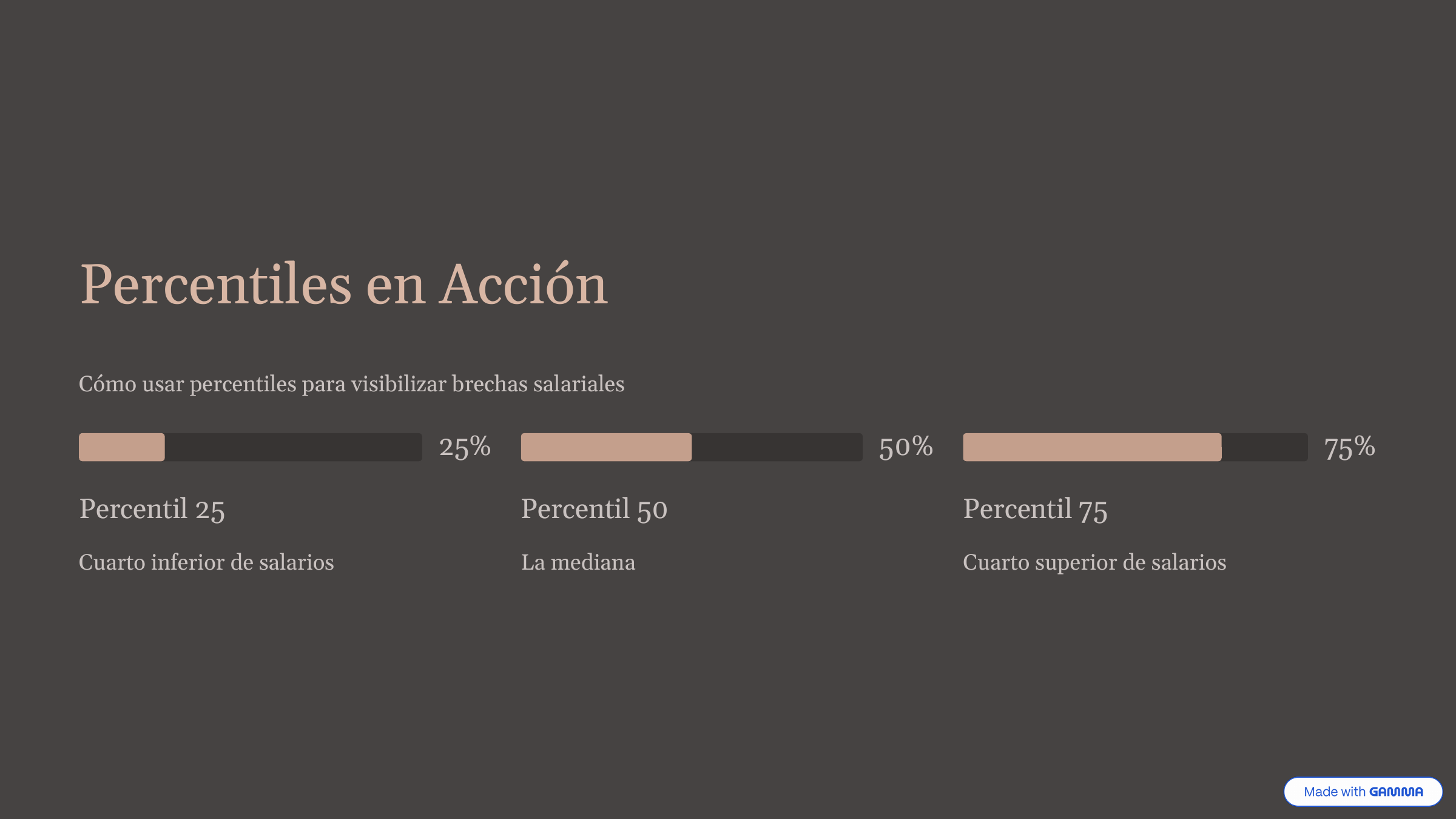

Percentiles en Acción
Cómo usar percentiles para visibilizar brechas salariales

25%

50%

75%
Percentil 25
Percentil 50
Percentil 75
Cuarto inferior de salarios
La mediana
Cuarto superior de salarios